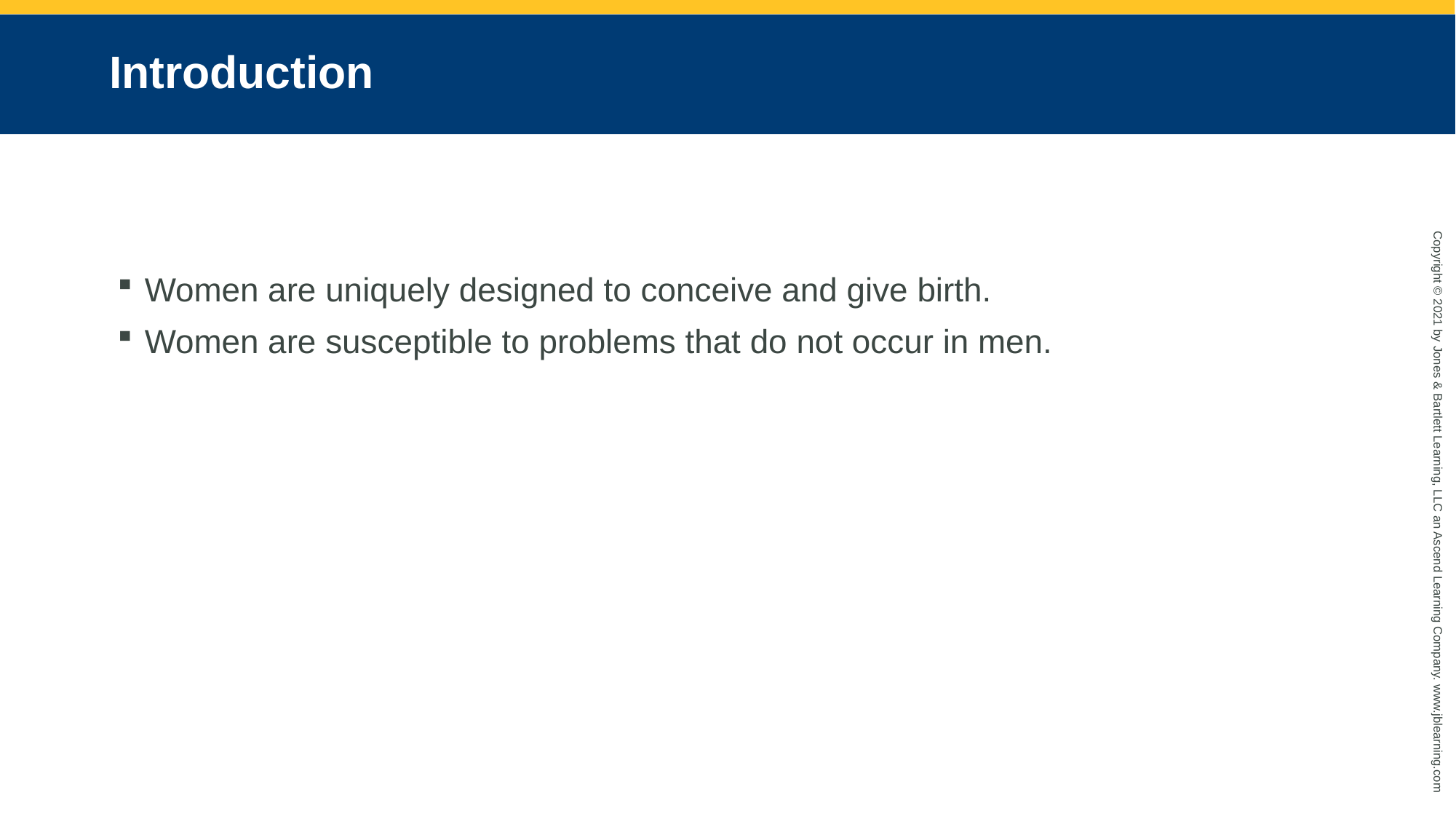

# Introduction
Women are uniquely designed to conceive and give birth.
Women are susceptible to problems that do not occur in men.